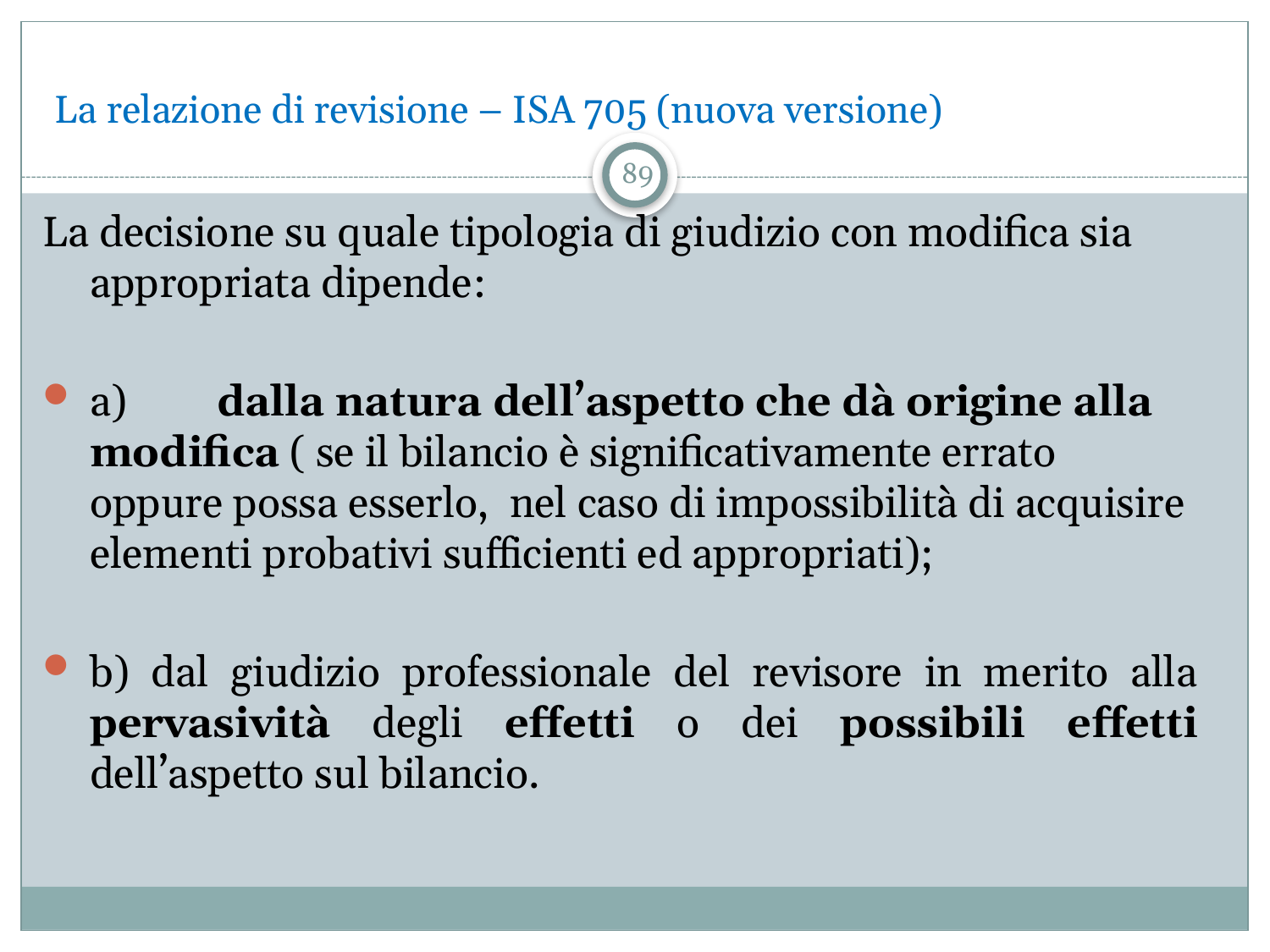

# La relazione di revisione – ISA 705 (nuova versione)
89
La decisione su quale tipologia di giudizio con modifica sia  appropriata dipende:

a)	dalla natura dell’aspetto che dà origine alla modifica ( se il bilancio è significativamente errato oppure possa esserlo,  nel caso di impossibilità di acquisire elementi probativi sufficienti ed appropriati);

b) dal giudizio professionale del revisore in merito alla pervasività degli effetti o dei possibili effetti dell’aspetto sul bilancio.